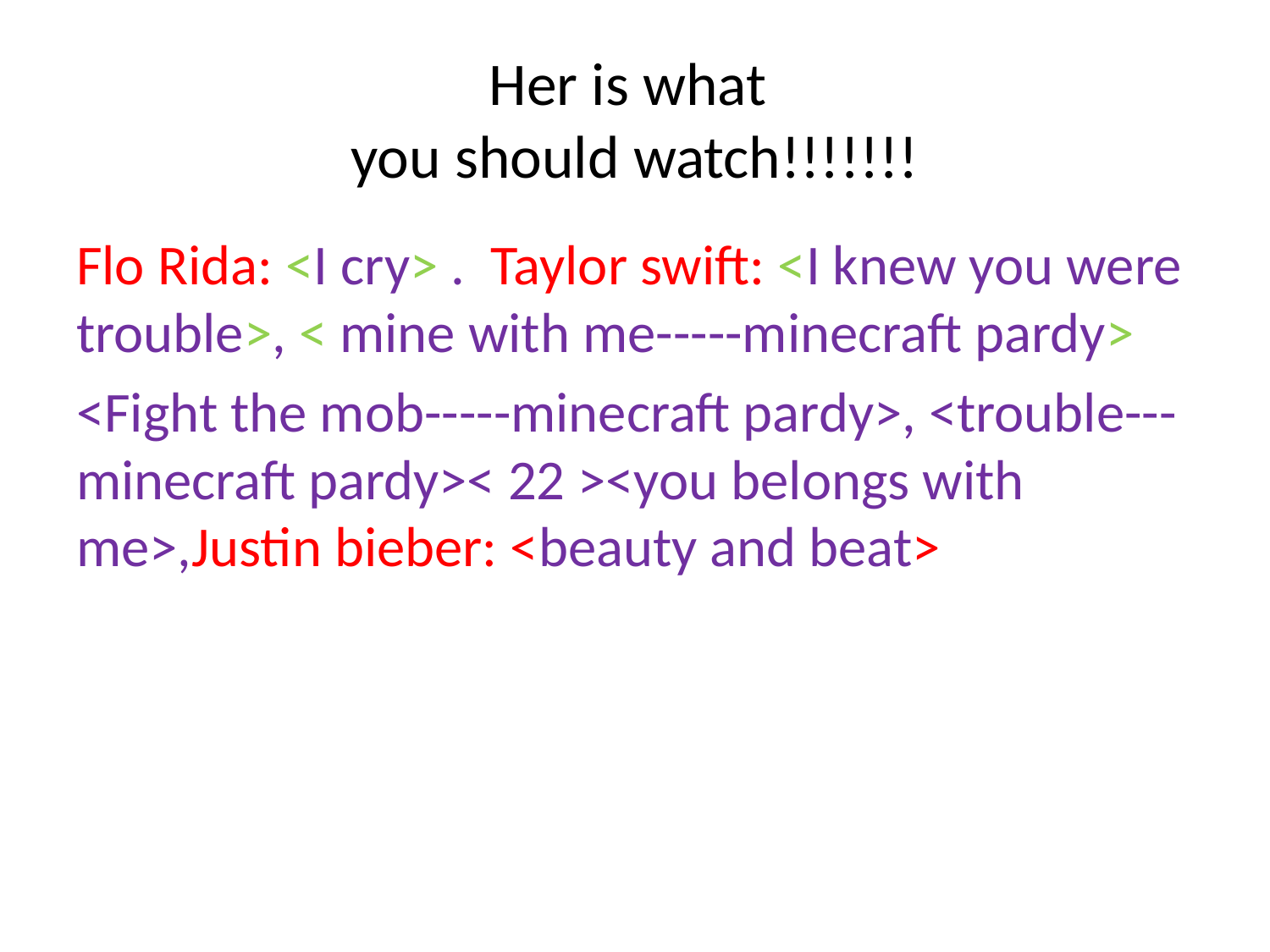

# Her is what you should watch!!!!!!!
Flo Rida: <I cry> .  Taylor swift: <I knew you were trouble>, < mine with me-----minecraft pardy>
<Fight the mob-----minecraft pardy>, <trouble---minecraft pardy>< 22 ><you belongs with me>,Justin bieber: <beauty and beat>